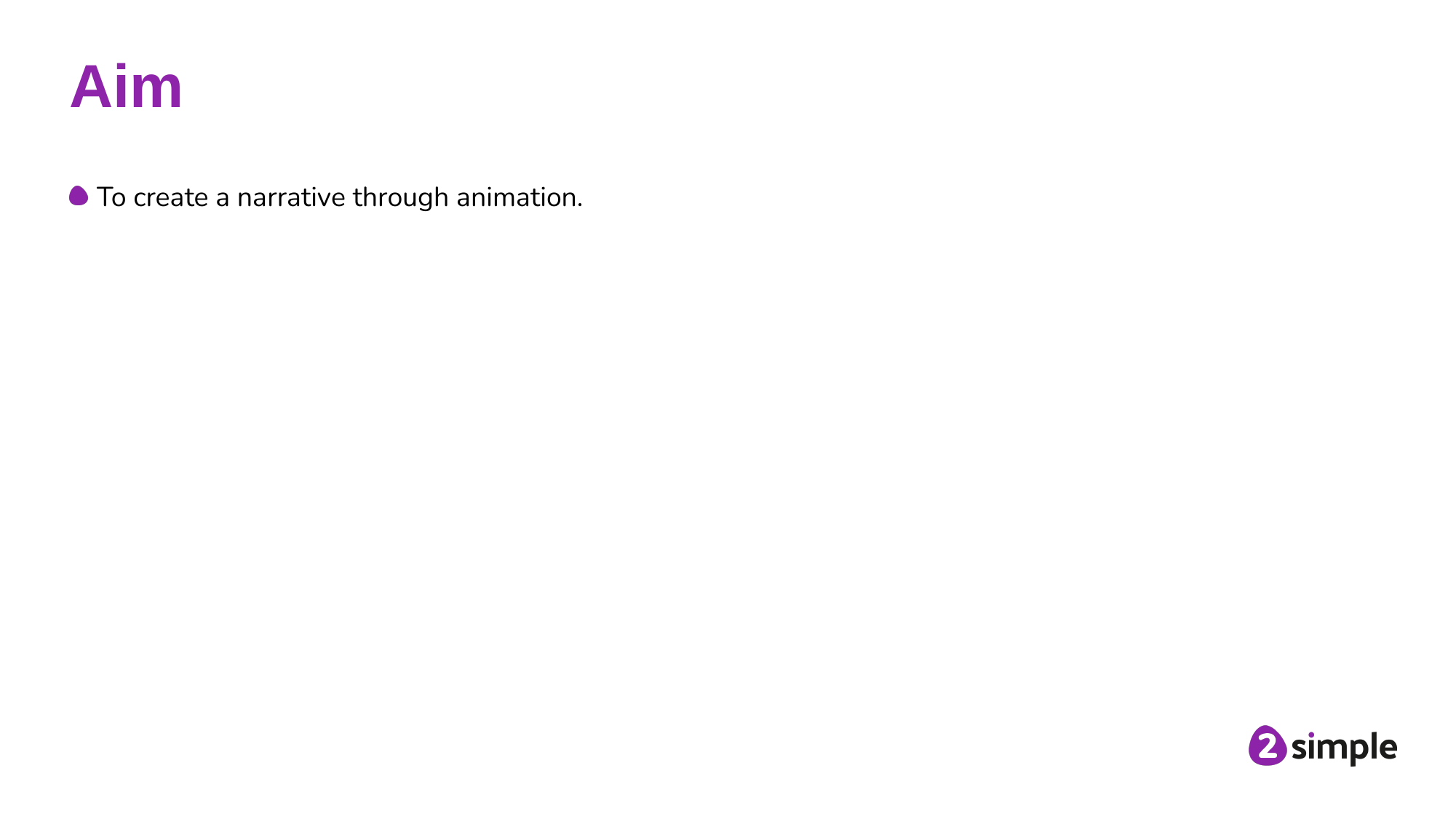

# Aim
To create a narrative through animation.